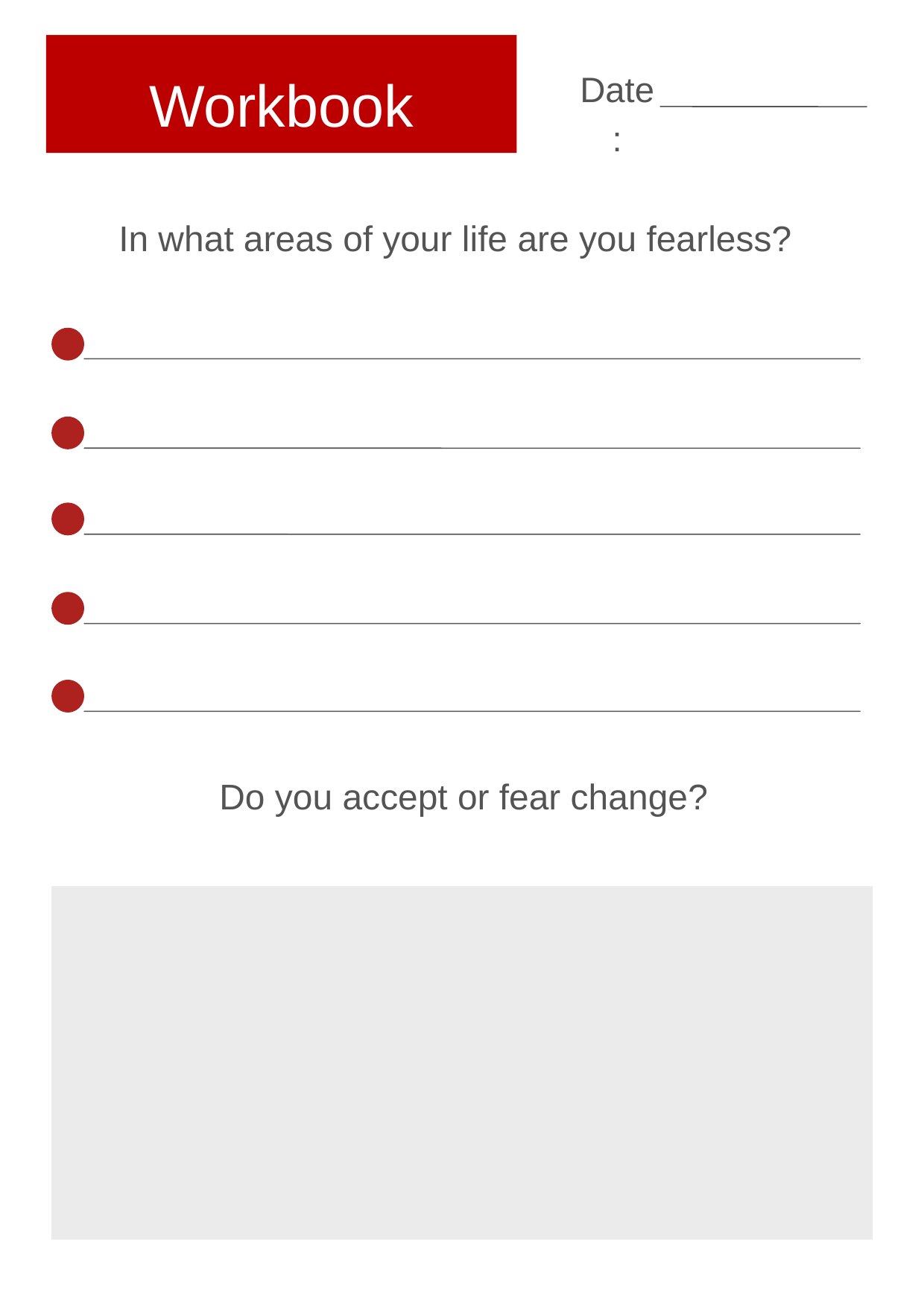

Workbook
Date:

In what areas of your life are you fearless?

Do you accept or fear change?